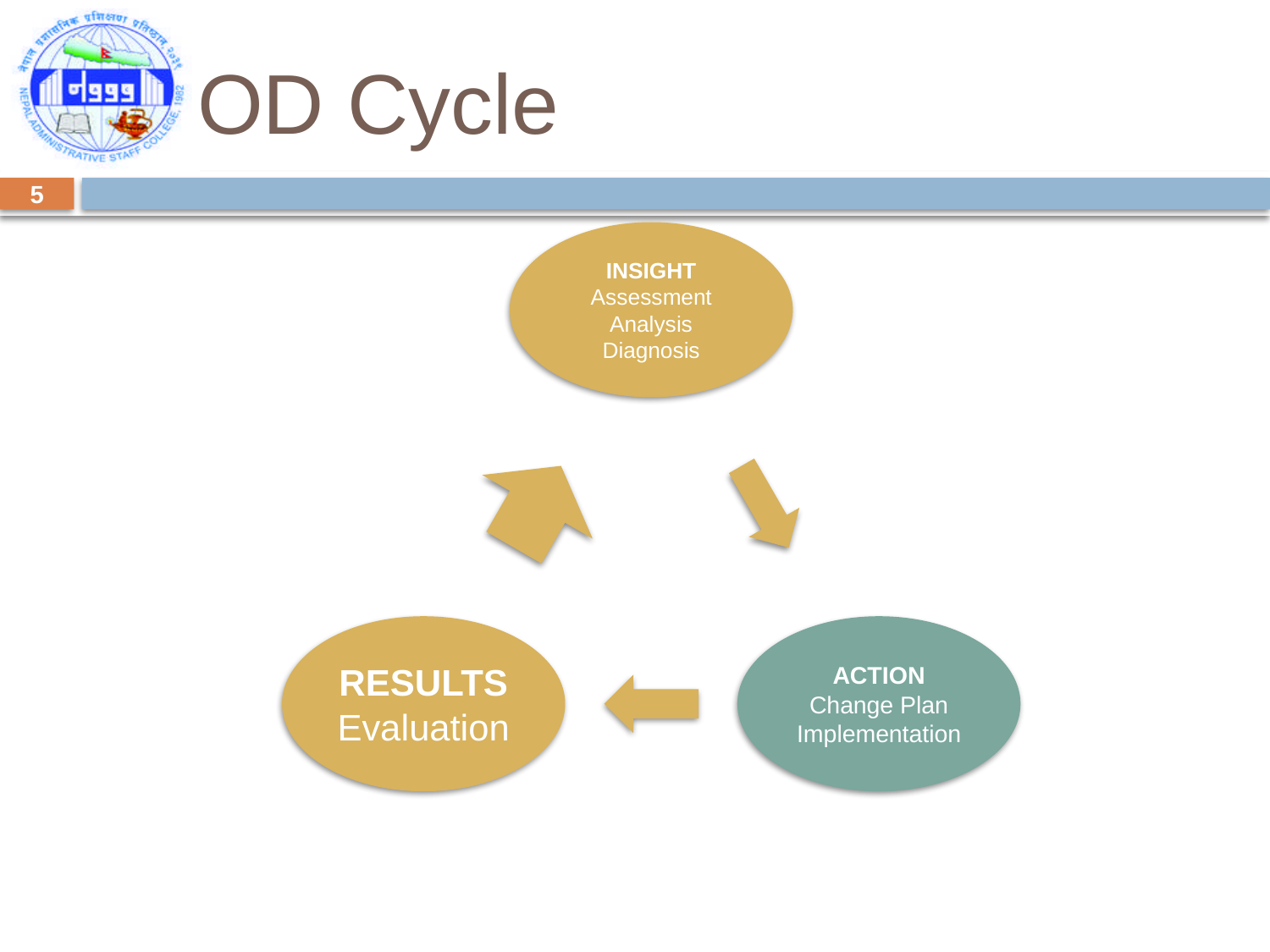

# OD Cycle
5
INSIGHT
Assessment
Analysis
Diagnosis
ACTION
Change Plan
Implementation
RESULTS
Evaluation